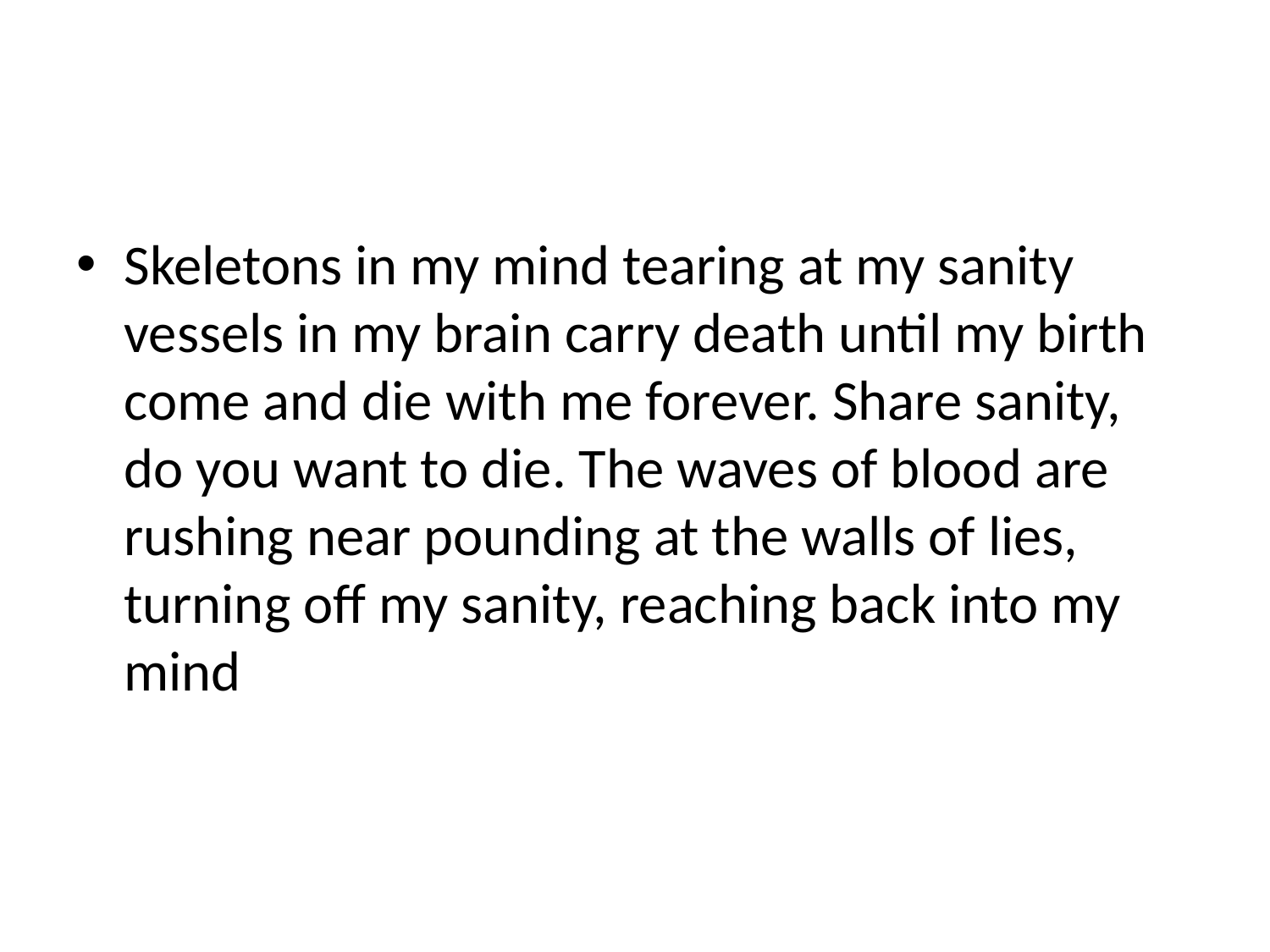

#
Skeletons in my mind tearing at my sanity vessels in my brain carry death until my birth come and die with me forever. Share sanity, do you want to die. The waves of blood are rushing near pounding at the walls of lies, turning off my sanity, reaching back into my mind